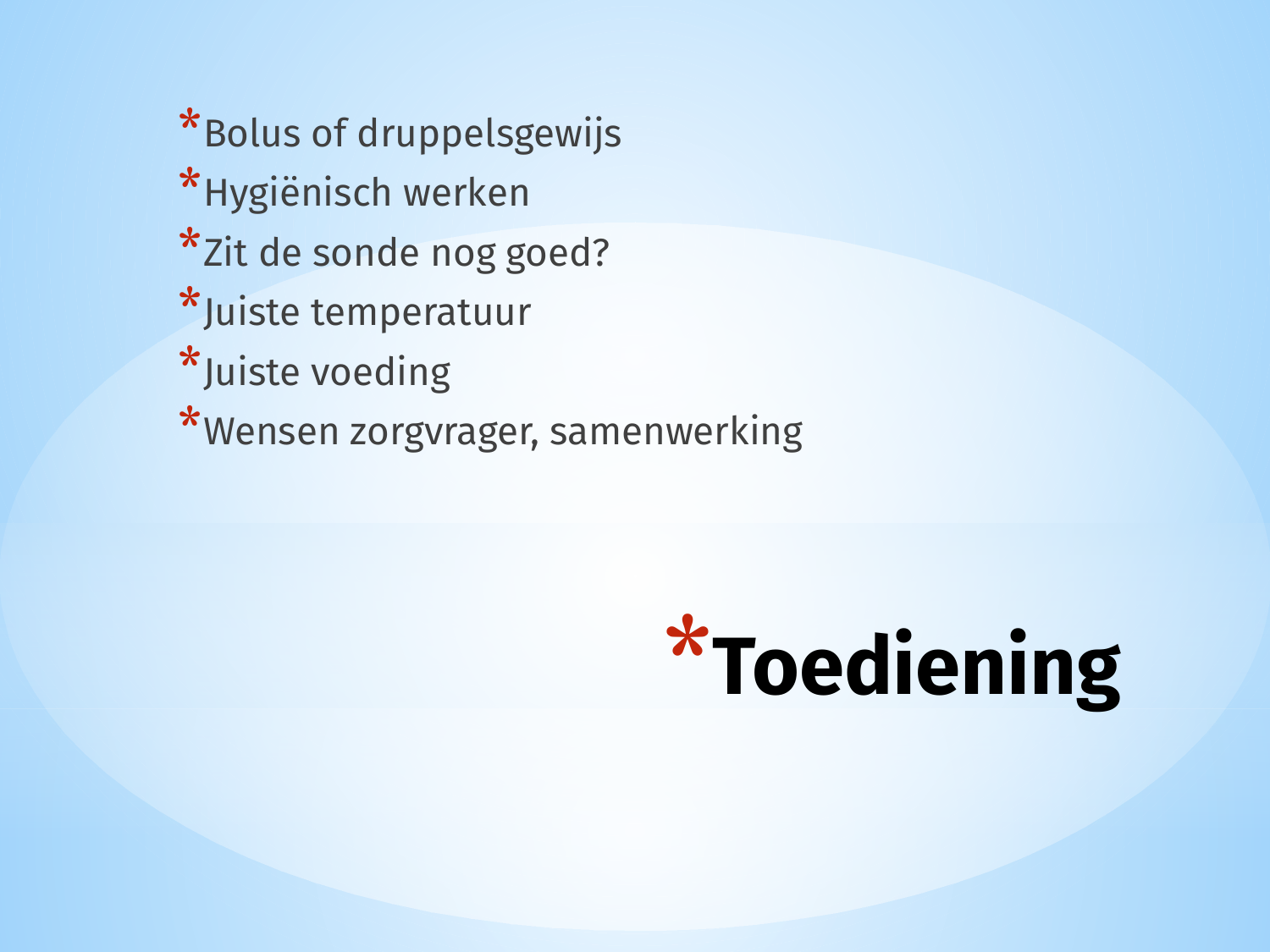

Bolus of druppelsgewijs
Hygiënisch werken
Zit de sonde nog goed?
Juiste temperatuur
Juiste voeding
Wensen zorgvrager, samenwerking

# Toediening